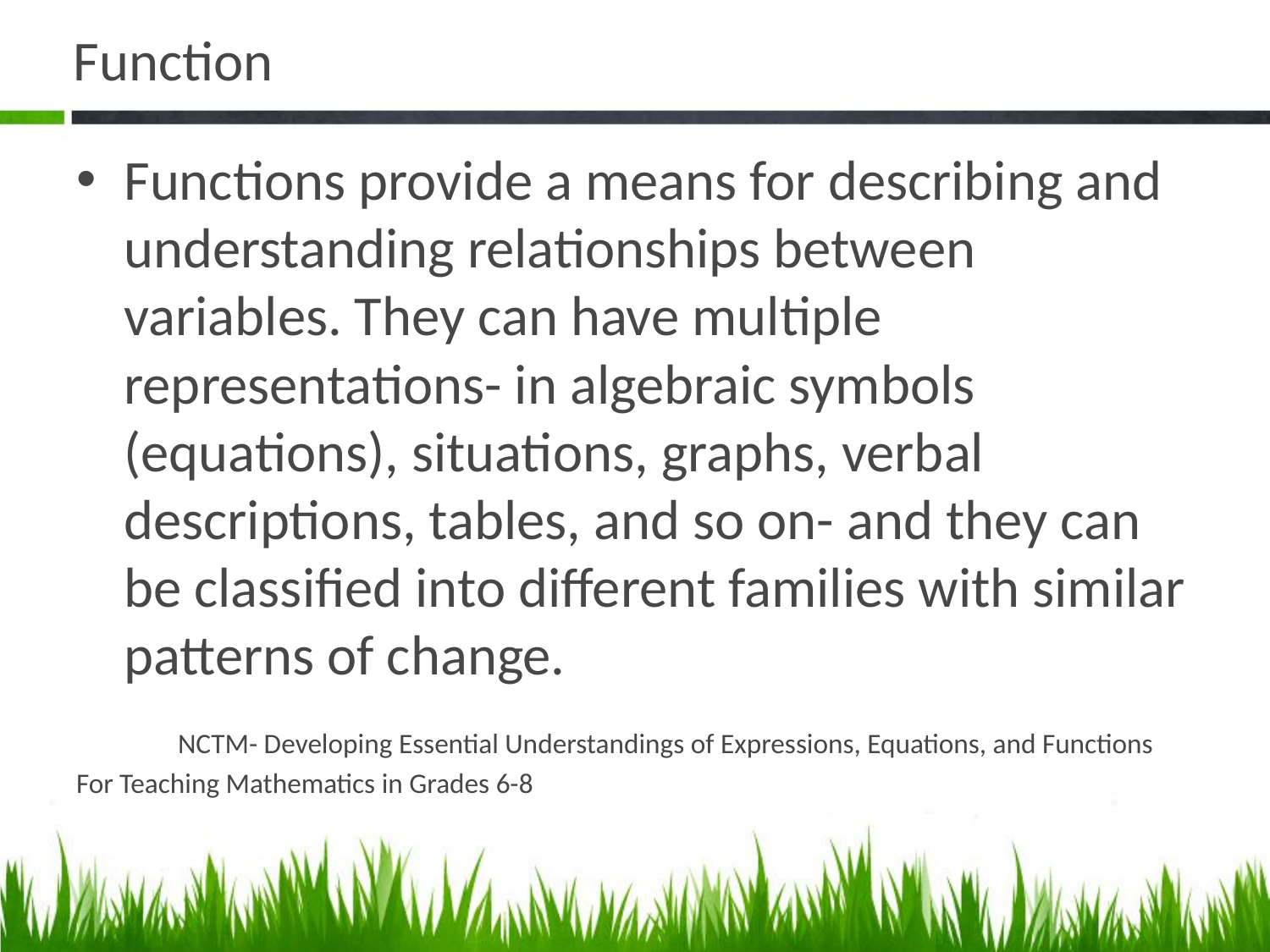

# Function
Functions provide a means for describing and understanding relationships between variables. They can have multiple representations- in algebraic symbols (equations), situations, graphs, verbal descriptions, tables, and so on- and they can be classified into different families with similar patterns of change.
        NCTM- Developing Essential Understandings of Expressions, Equations, and Functions  For Teaching Mathematics in Grades 6-8